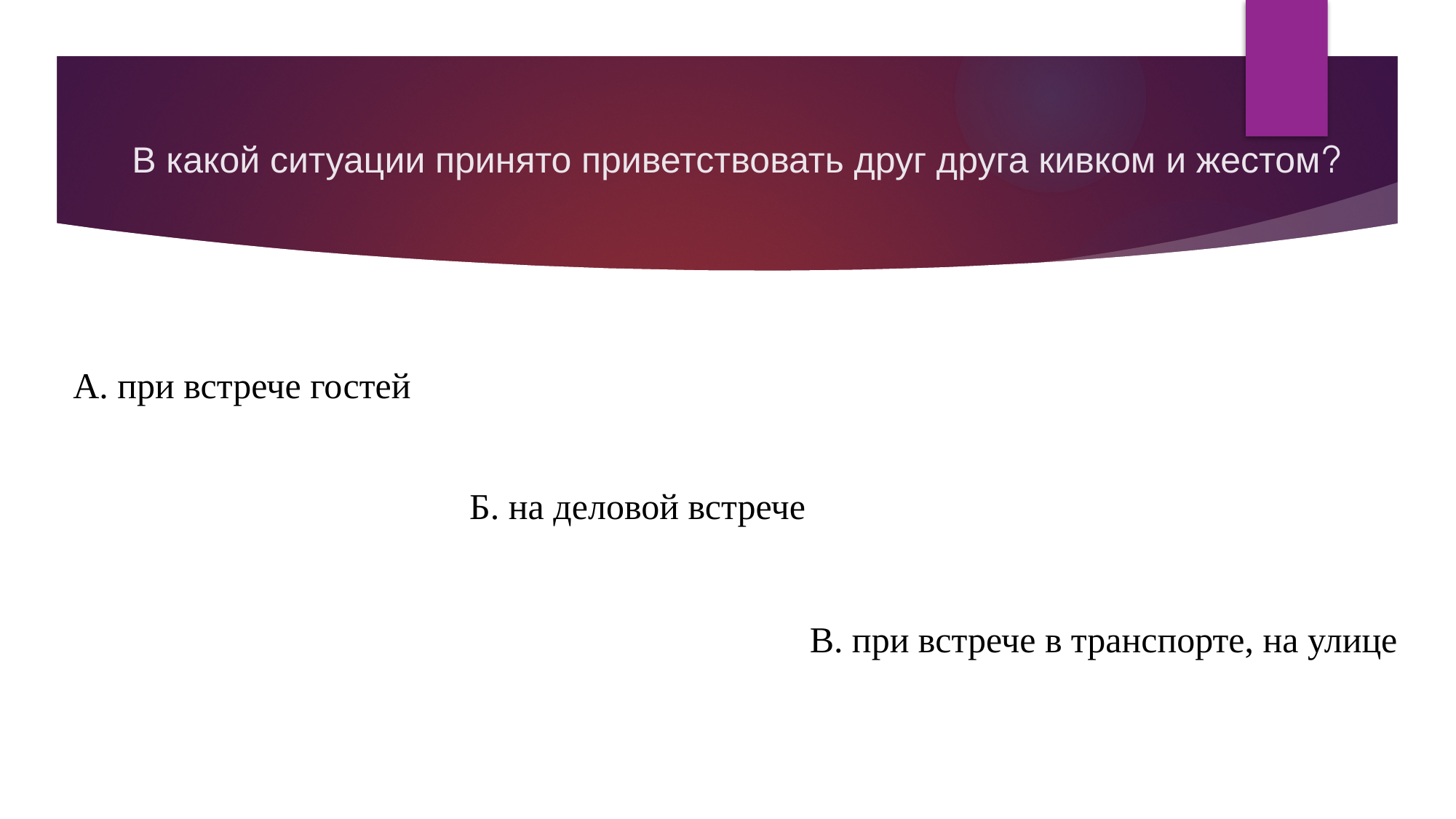

# В какой ситуации принято приветствовать друг друга кивком и жестом?
А. при встрече гостей
Б. на деловой встрече
В. при встрече в транспорте, на улице